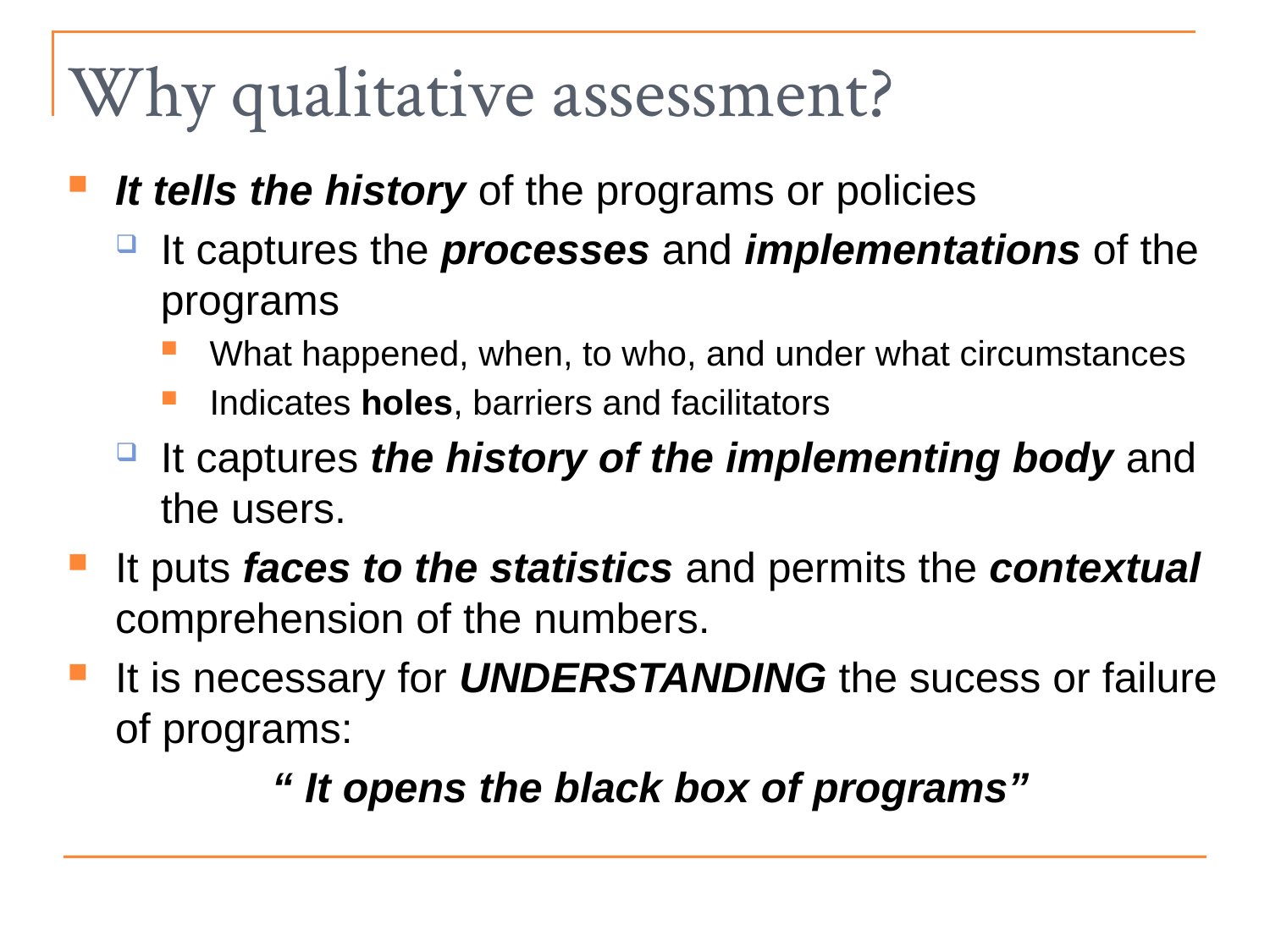

Why qualitative assessment?
It tells the history of the programs or policies
It captures the processes and implementations of the programs
What happened, when, to who, and under what circumstances
Indicates holes, barriers and facilitators
It captures the history of the implementing body and the users.
It puts faces to the statistics and permits the contextual comprehension of the numbers.
It is necessary for UNDERSTANDING the sucess or failure of programs:
 “ It opens the black box of programs”